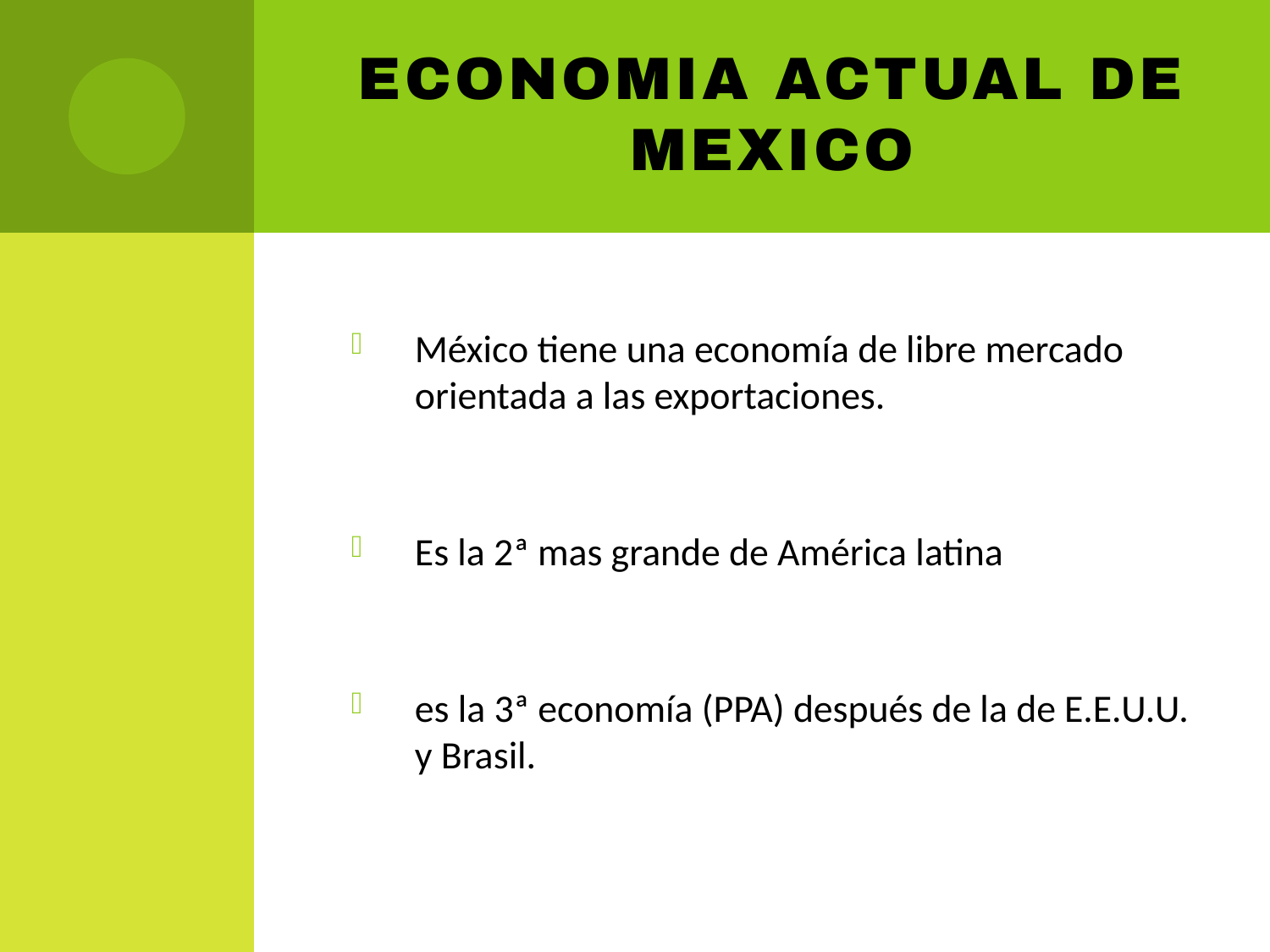

# ECONOMIA ACTUAL DE MEXICO
México tiene una economía de libre mercado orientada a las exportaciones.

Es la 2ª mas grande de América latina

es la 3ª economía (PPA) después de la de E.E.U.U. y Brasil.